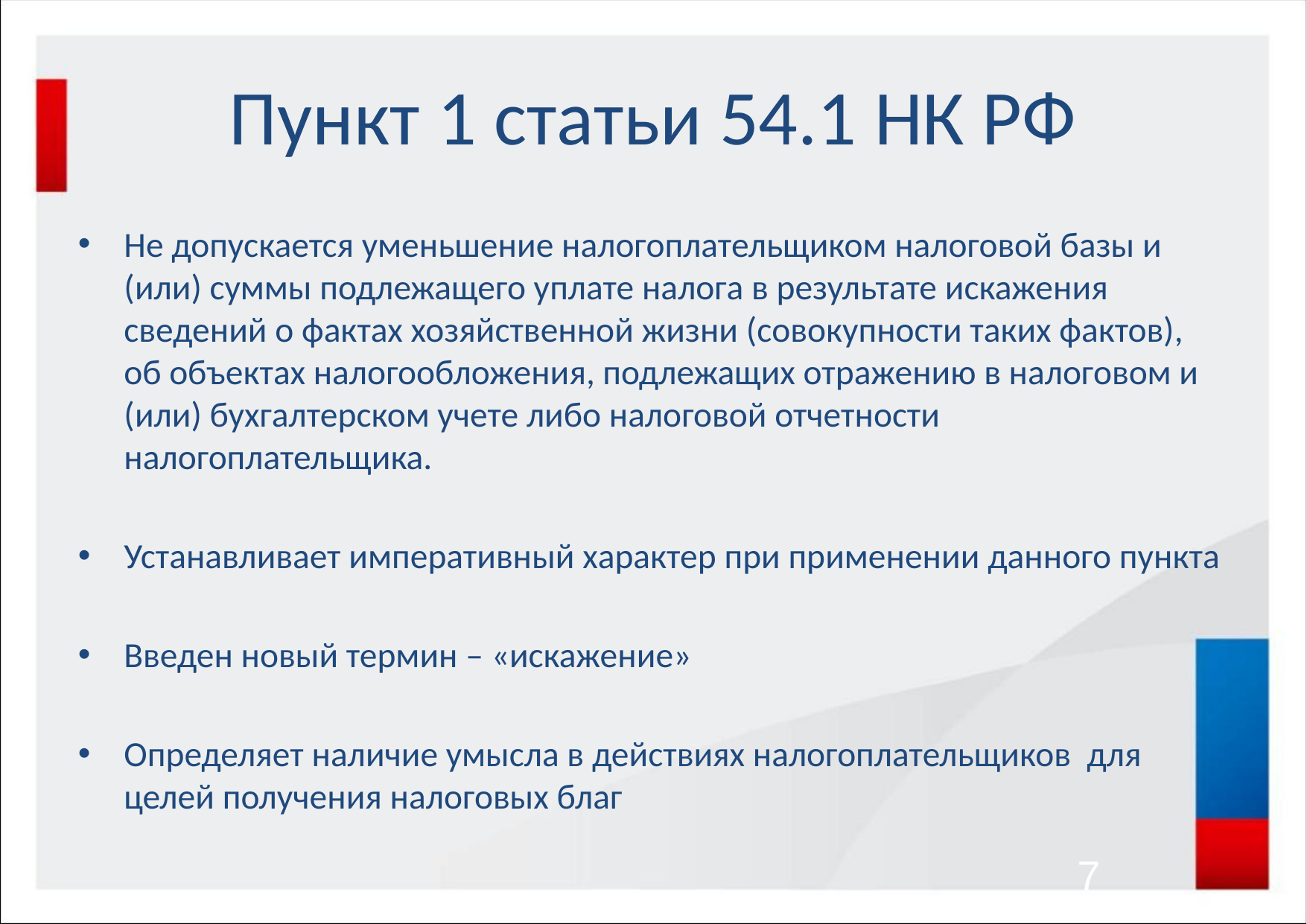

# Пункт 1 статьи 54.1 НК РФ
Не допускается уменьшение налогоплательщиком налоговой базы и (или) суммы подлежащего уплате налога в результате искажения сведений о фактах хозяйственной жизни (совокупности таких фактов), об объектах налогообложения, подлежащих отражению в налоговом и (или) бухгалтерском учете либо налоговой отчетности налогоплательщика.

Устанавливает императивный характер при применении данного пункта

Введен новый термин – «искажение»

Определяет наличие умысла в действиях налогоплательщиков  для целей получения налоговых благ

7
7